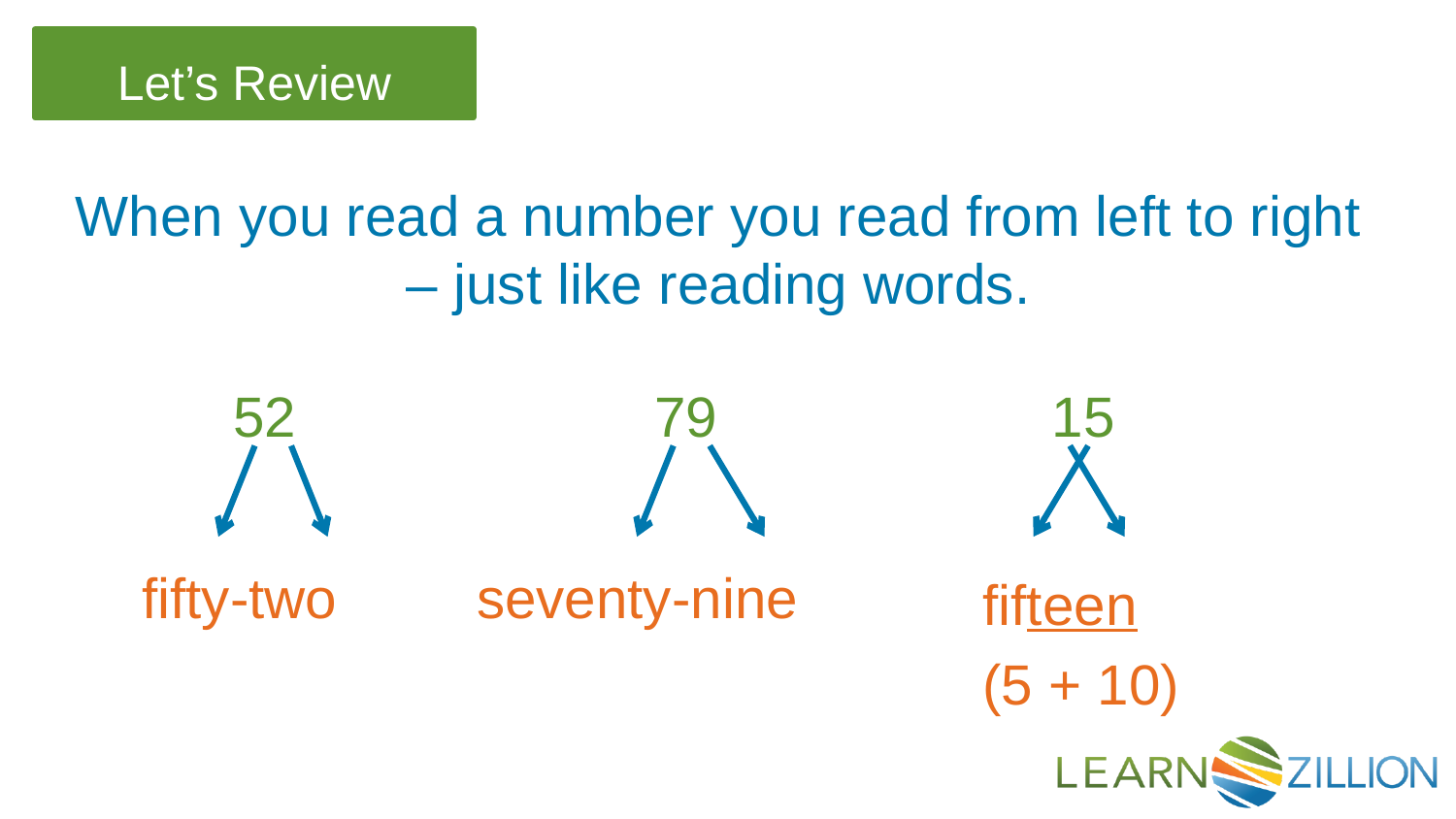

When you read a number you read from left to right – just like reading words.
52

79

15

fifty-two

seventy-nine

fifteen
(5 + 10)